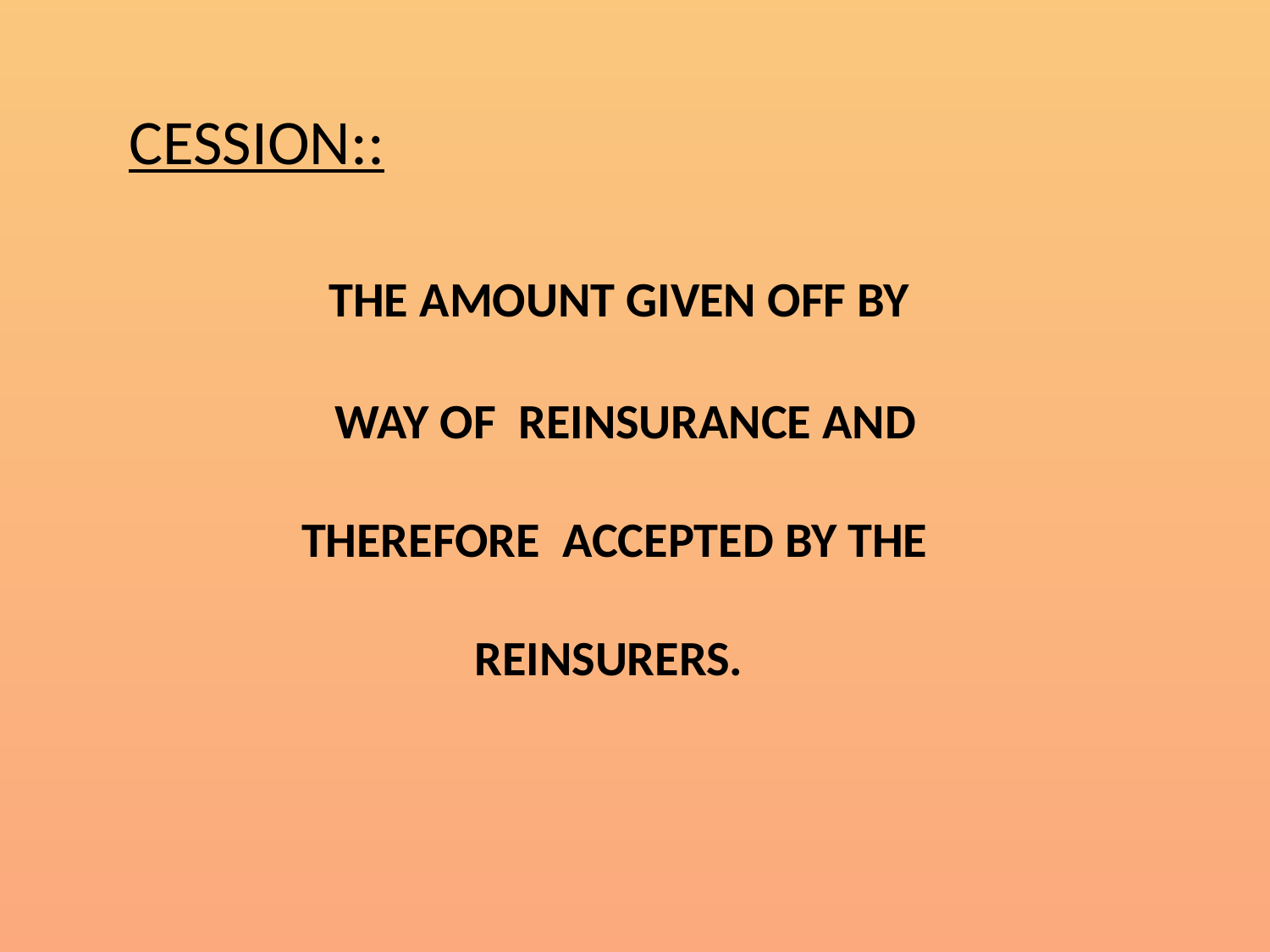

CESSION::

   THE AMOUNT GIVEN OFF BY

    WAY OF  REINSURANCE AND

  THEREFORE  ACCEPTED BY THE

 REINSURERS.